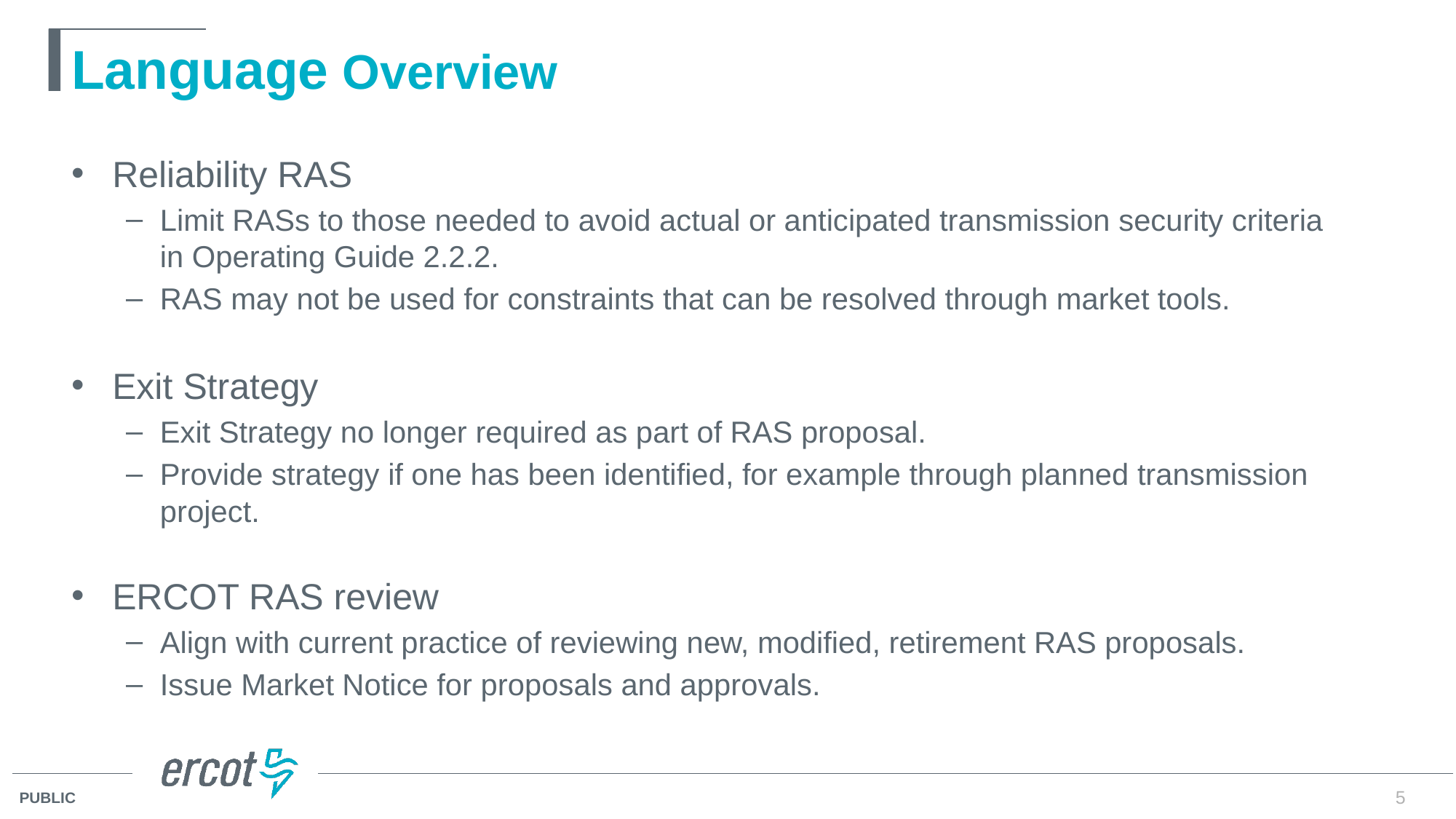

# Language Overview

Reliability RAS
Limit RASs to those needed to avoid actual or anticipated transmission security criteria in Operating Guide 2.2.2.
RAS may not be used for constraints that can be resolved through market tools.

Exit Strategy
Exit Strategy no longer required as part of RAS proposal.
Provide strategy if one has been identified, for example through planned transmission project.

ERCOT RAS review
Align with current practice of reviewing new, modified, retirement RAS proposals.
Issue Market Notice for proposals and approvals.

5